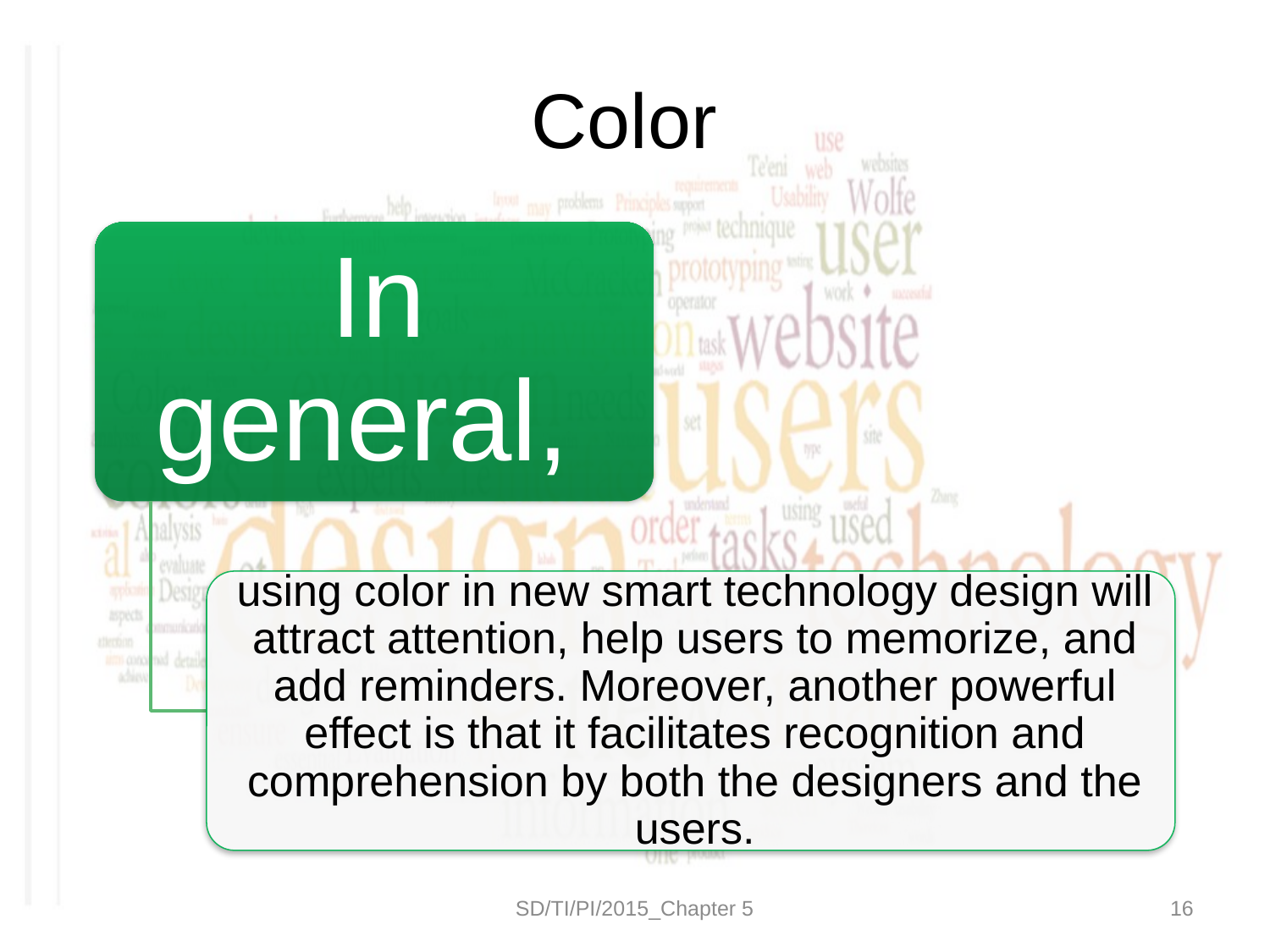

# Color
In general,
using color in new smart technology design will attract attention, help users to memorize, and add reminders. Moreover, another powerful effect is that it facilitates recognition and comprehension by both the designers and the users.
SD/TI/PI/2015_Chapter 5
16